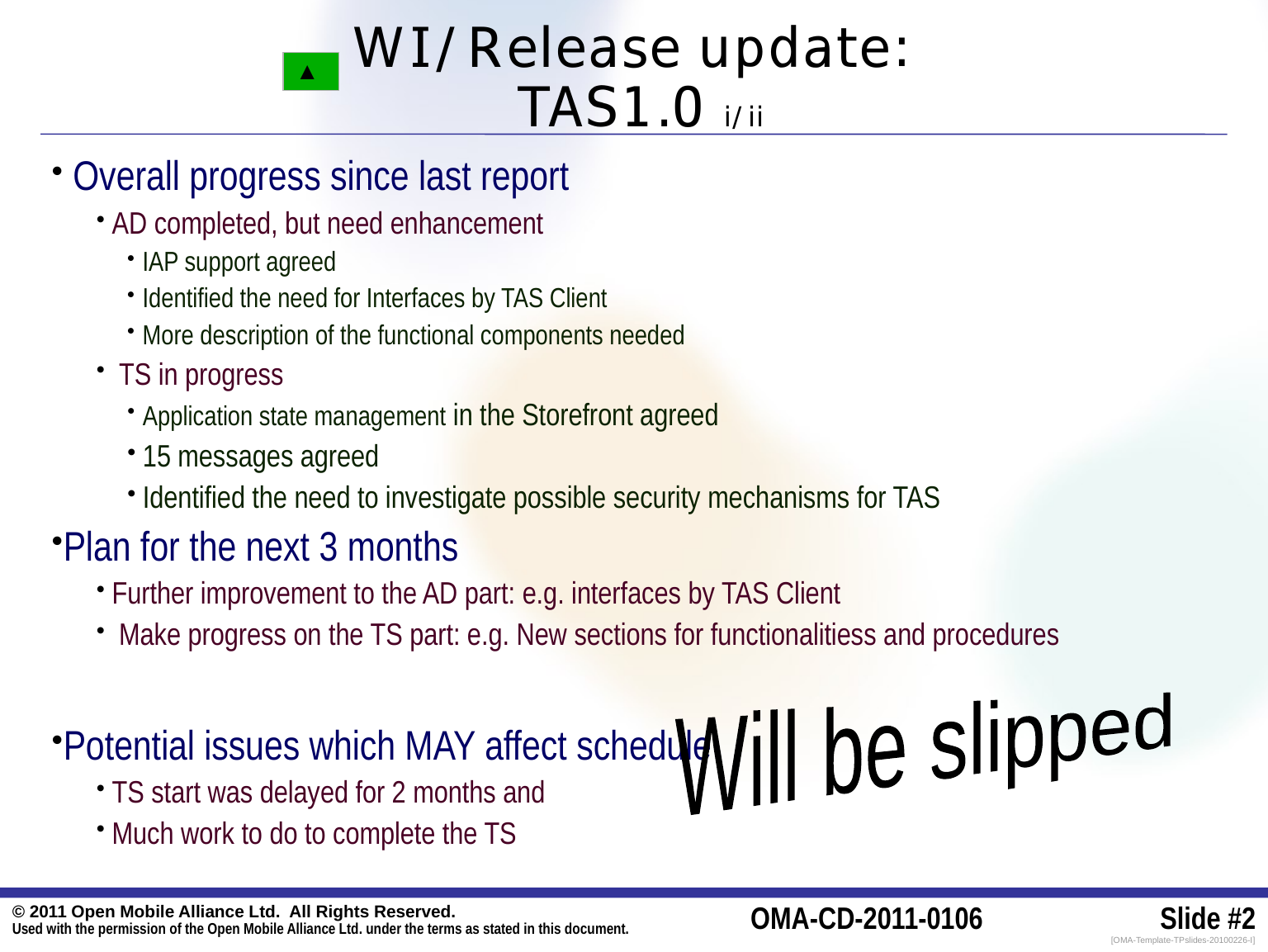

WI/Release update:
 TAS1.0 i/ii
►
▲
▼
 Overall progress since last report
AD completed, but need enhancement
IAP support agreed
Identified the need for Interfaces by TAS Client
More description of the functional components needed
 TS in progress
Application state management in the Storefront agreed
15 messages agreed
Identified the need to investigate possible security mechanisms for TAS
Plan for the next 3 months
Further improvement to the AD part: e.g. interfaces by TAS Client
 Make progress on the TS part: e.g. New sections for functionalitiess and procedures

Potential issues which MAY affect schedule
TS start was delayed for 2 months and
Much work to do to complete the TS
Will be slipped